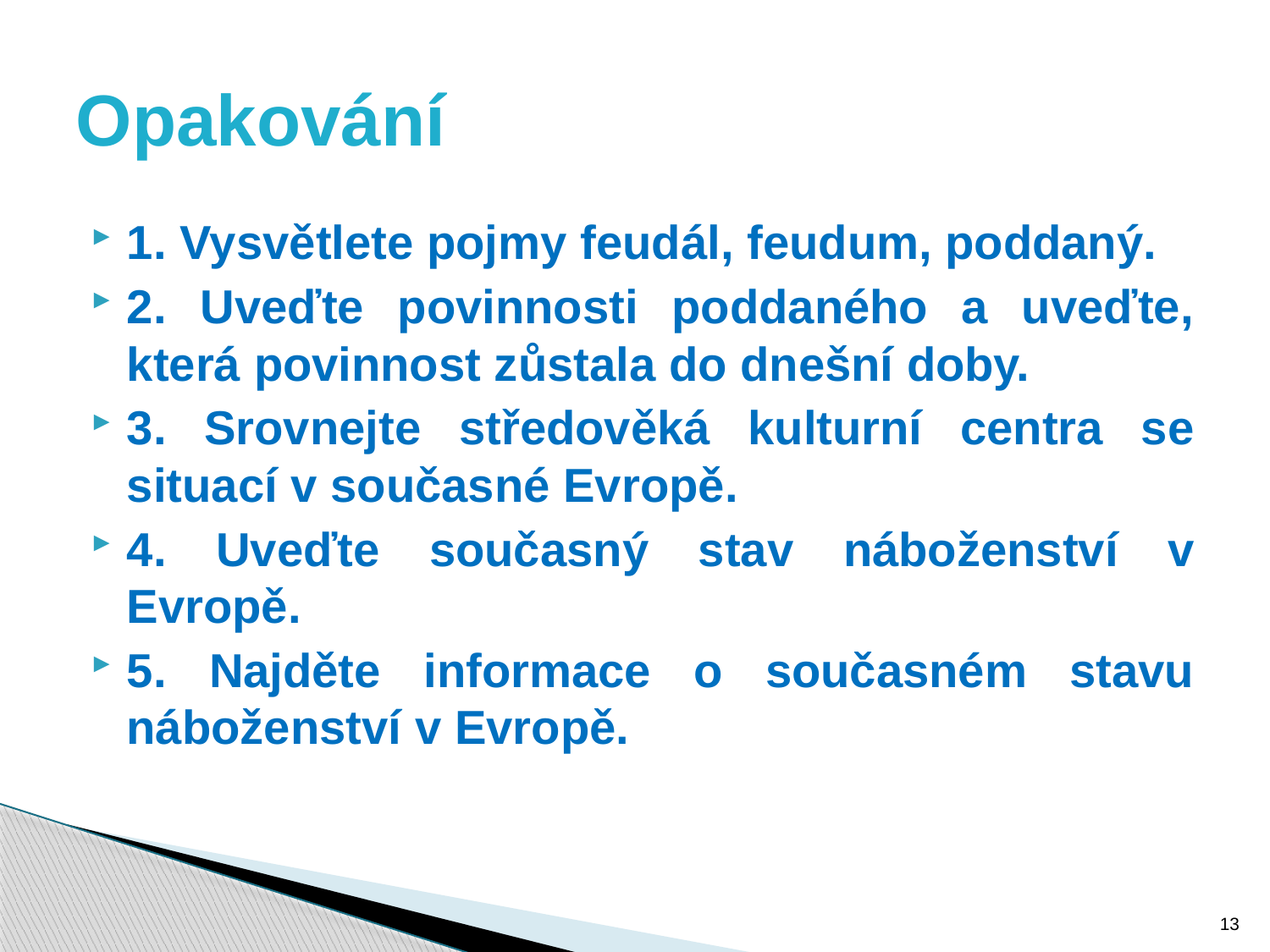

# Opakování
1. Vysvětlete pojmy feudál, feudum, poddaný.
2. Uveďte povinnosti poddaného a uveďte, která povinnost zůstala do dnešní doby.
3. Srovnejte středověká kulturní centra se situací v současné Evropě.
4. Uveďte současný stav náboženství v Evropě.
5. Najděte informace o současném stavu náboženství v Evropě.

13